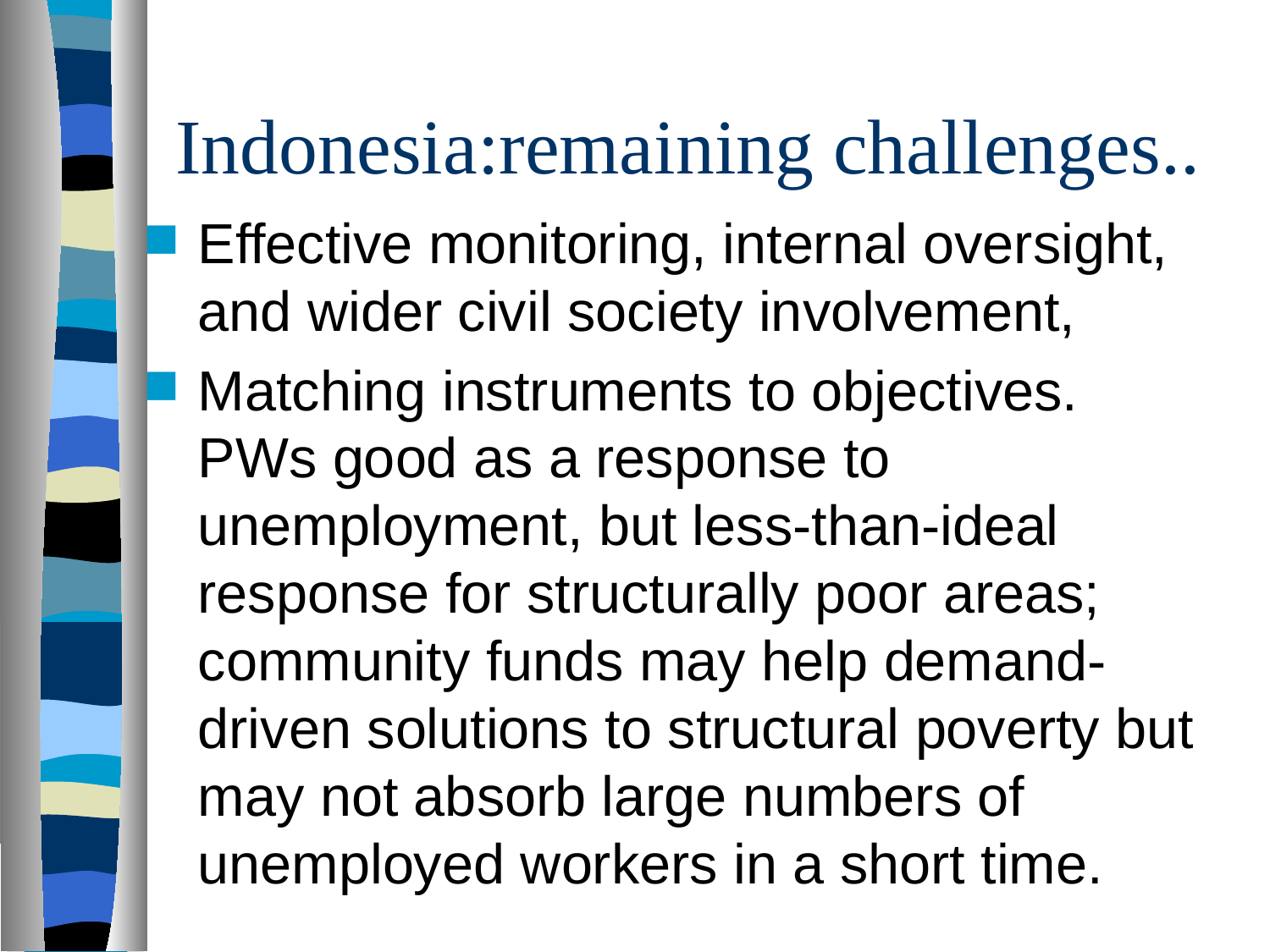

# Indonesia:remaining challenges..
Effective monitoring, internal oversight, and wider civil society involvement,
Matching instruments to objectives.  PWs good as a response to unemployment, but less-than-ideal response for structurally poor areas; community funds may help demand-driven solutions to structural poverty but may not absorb large numbers of unemployed workers in a short time.